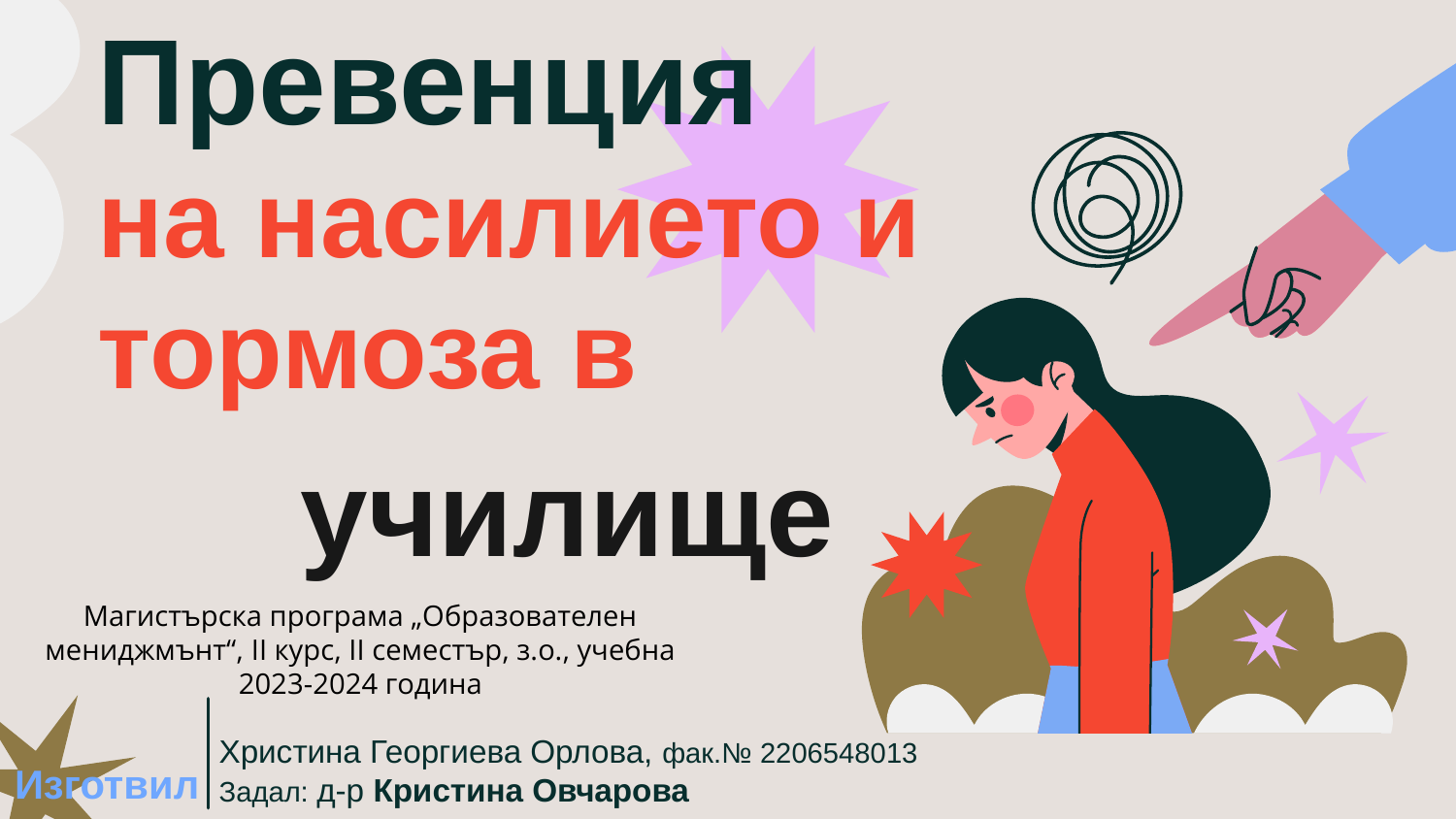

# Превенция
на насилието и тормоза в
     училище

Магистърска програма „Образователен мениджмънт“, II курс, II семестър, з.о., учебна 2023-2024 година
Изготвил
Христина Георгиева Орлова, фак.№ 2206548013
Задал: д-р Кристина Овчарова